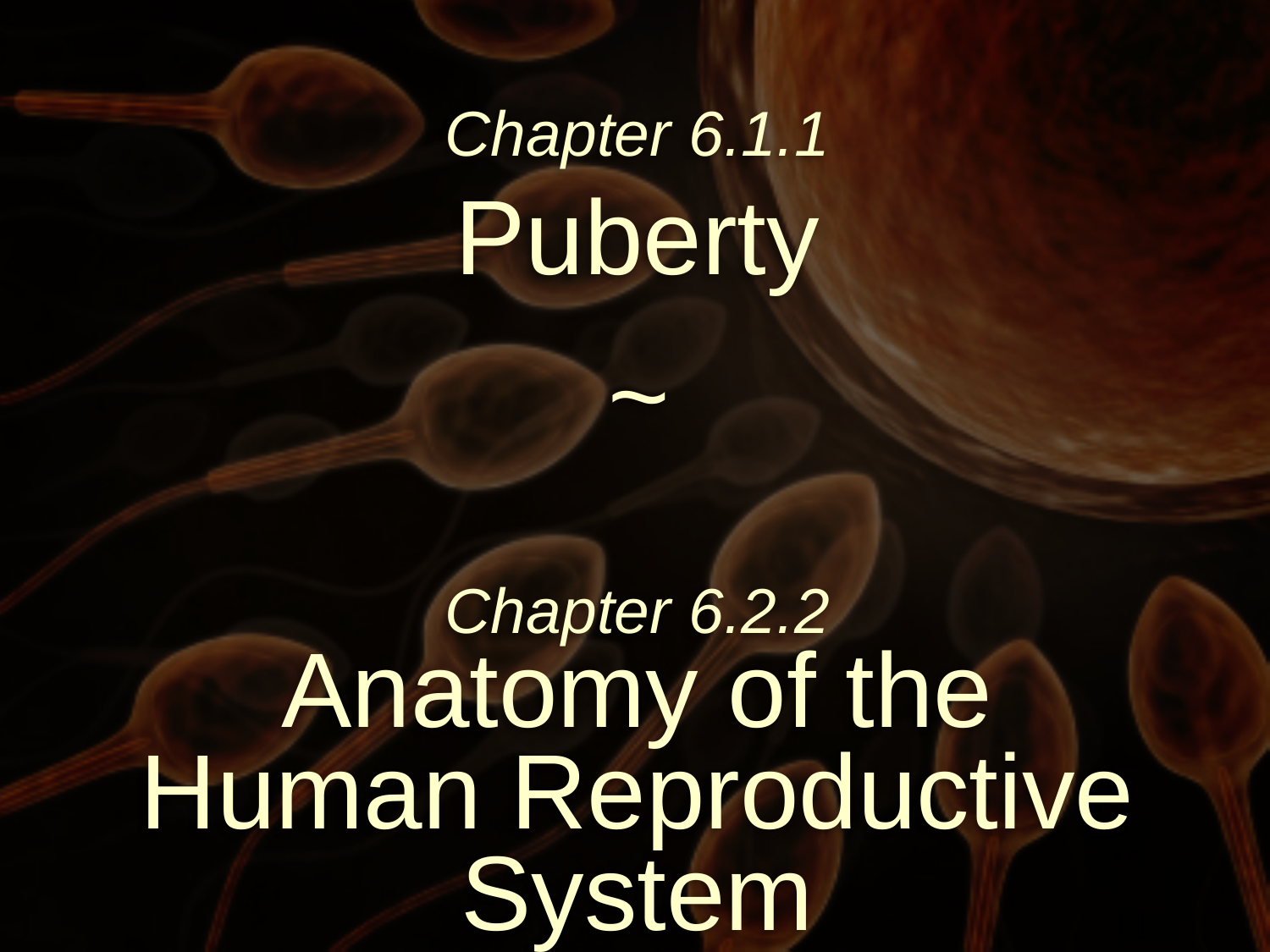

Chapter 6.1.1
Puberty
~
Chapter 6.2.2
Anatomy of the Human Reproductive System